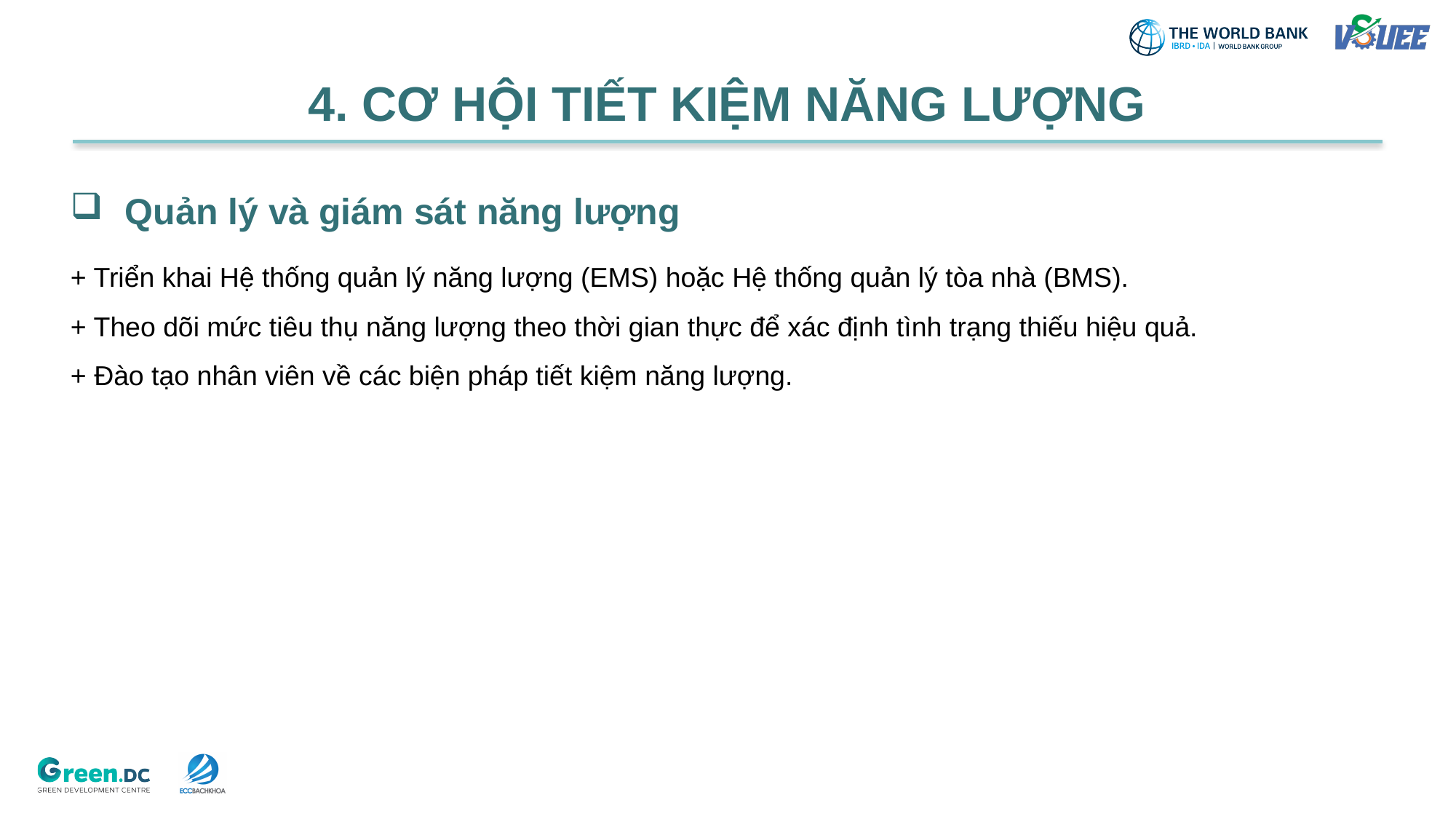

4. CƠ HỘI TIẾT KIỆM NĂNG LƯỢNG
Quản lý và giám sát năng lượng
+ Triển khai Hệ thống quản lý năng lượng (EMS) hoặc Hệ thống quản lý tòa nhà (BMS).
+ Theo dõi mức tiêu thụ năng lượng theo thời gian thực để xác định tình trạng thiếu hiệu quả.
+ Đào tạo nhân viên về các biện pháp tiết kiệm năng lượng.